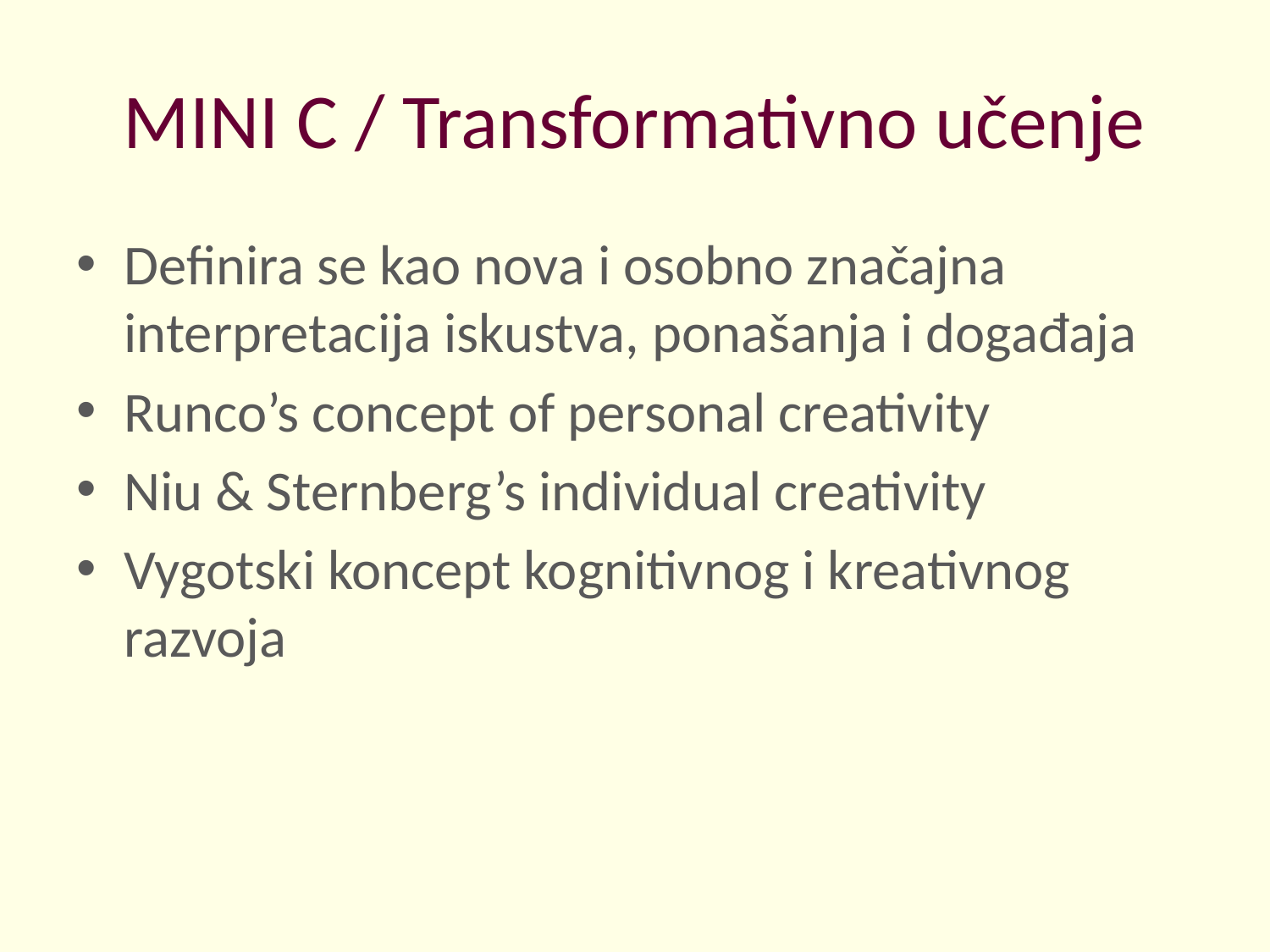

# MINI C / Transformativno učenje
Definira se kao nova i osobno značajna interpretacija iskustva, ponašanja i događaja
Runco’s concept of personal creativity
Niu & Sternberg’s individual creativity
Vygotski koncept kognitivnog i kreativnog razvoja